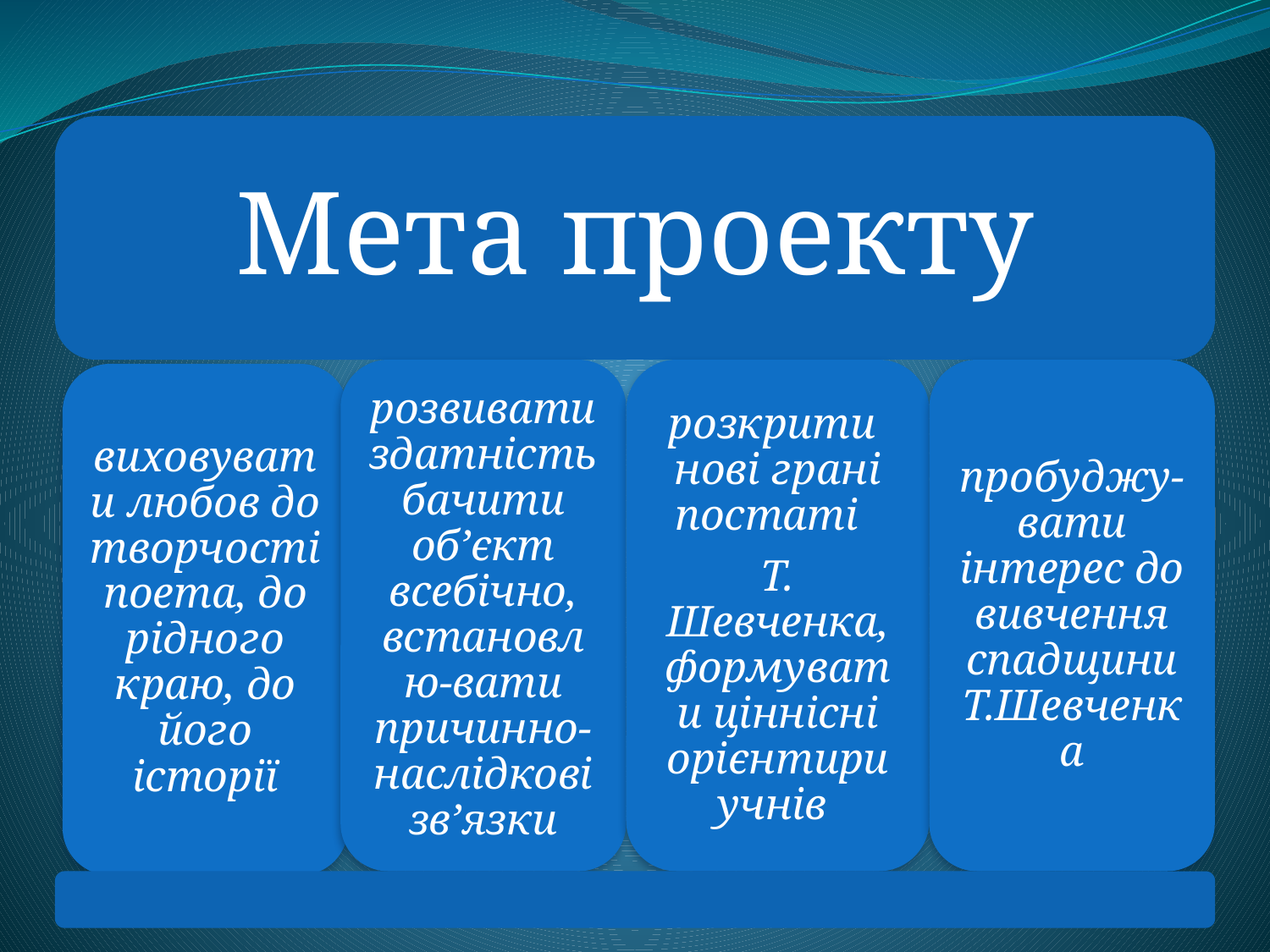

Мета проекту
виховувати любов до творчості поета, до рідного краю, до його історії
розвивати здатність бачити об’єкт всебічно, встановлю-вати причинно-наслідкові зв’язки
розкрити  нові грані постаті
Т. Шевченка, формувати ціннісні орієнтири учнів
пробуджу-вати інтерес до вивчення спадщини Т.Шевченка